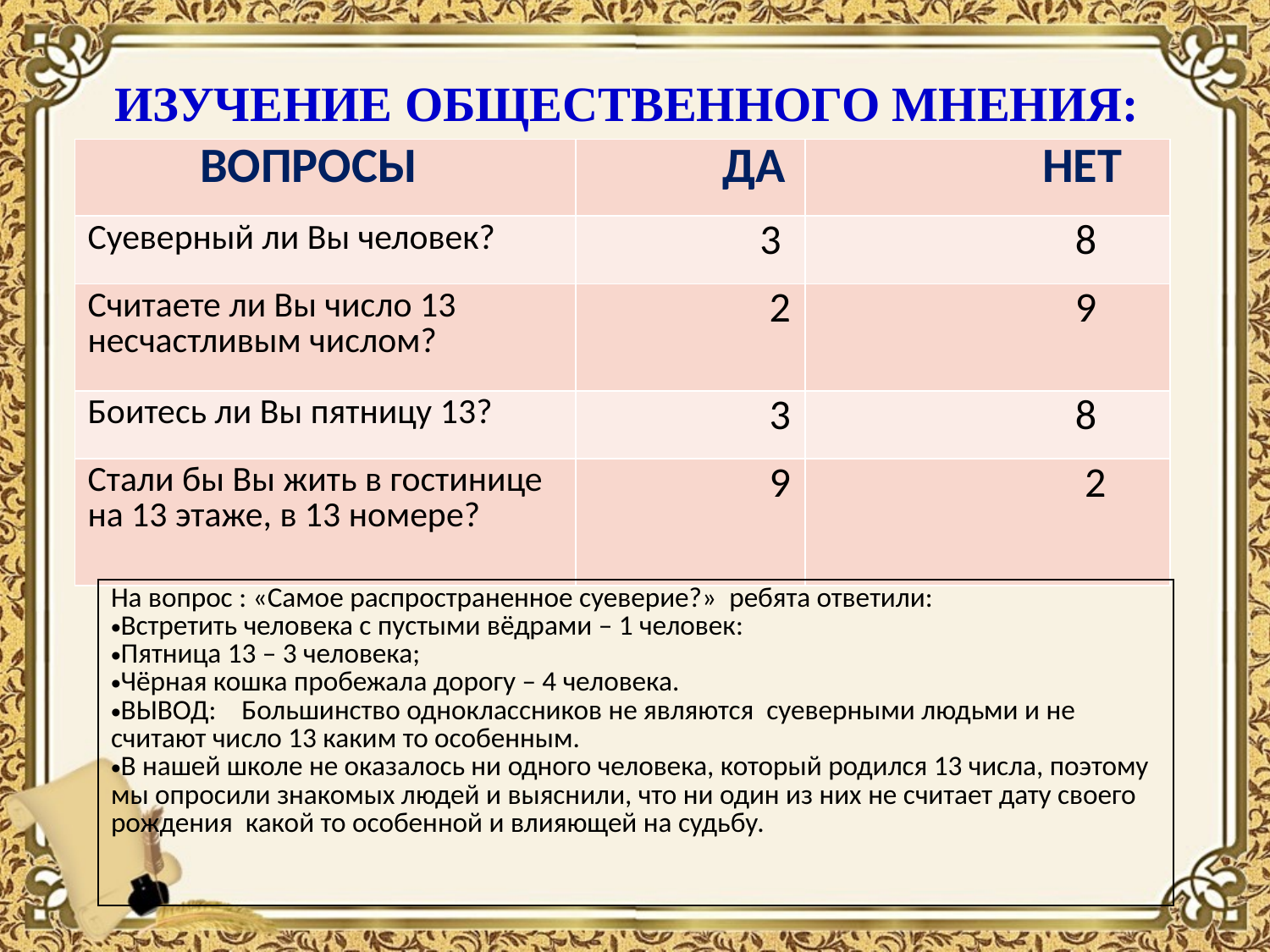

# ИЗУЧЕНИЕ ОБЩЕСТВЕННОГО МНЕНИЯ:
| ВОПРОСЫ | ДА | НЕТ |
| --- | --- | --- |
| Суеверный ли Вы человек? | 3 | 8 |
| Считаете ли Вы число 13 несчастливым числом? | 2 | 9 |
| Боитесь ли Вы пятницу 13? | 3 | 8 |
| Стали бы Вы жить в гостинице на 13 этаже, в 13 номере? | 9 | 2 |
| На вопрос : «Самое распространенное суеверие?» ребята ответили: Встретить человека с пустыми вёдрами – 1 человек: Пятница 13 – 3 человека; Чёрная кошка пробежала дорогу – 4 человека. ВЫВОД: Большинство одноклассников не являются суеверными людьми и не считают число 13 каким то особенным. В нашей школе не оказалось ни одного человека, который родился 13 числа, поэтому мы опросили знакомых людей и выяснили, что ни один из них не считает дату своего рождения какой то особенной и влияющей на судьбу. |
| --- |